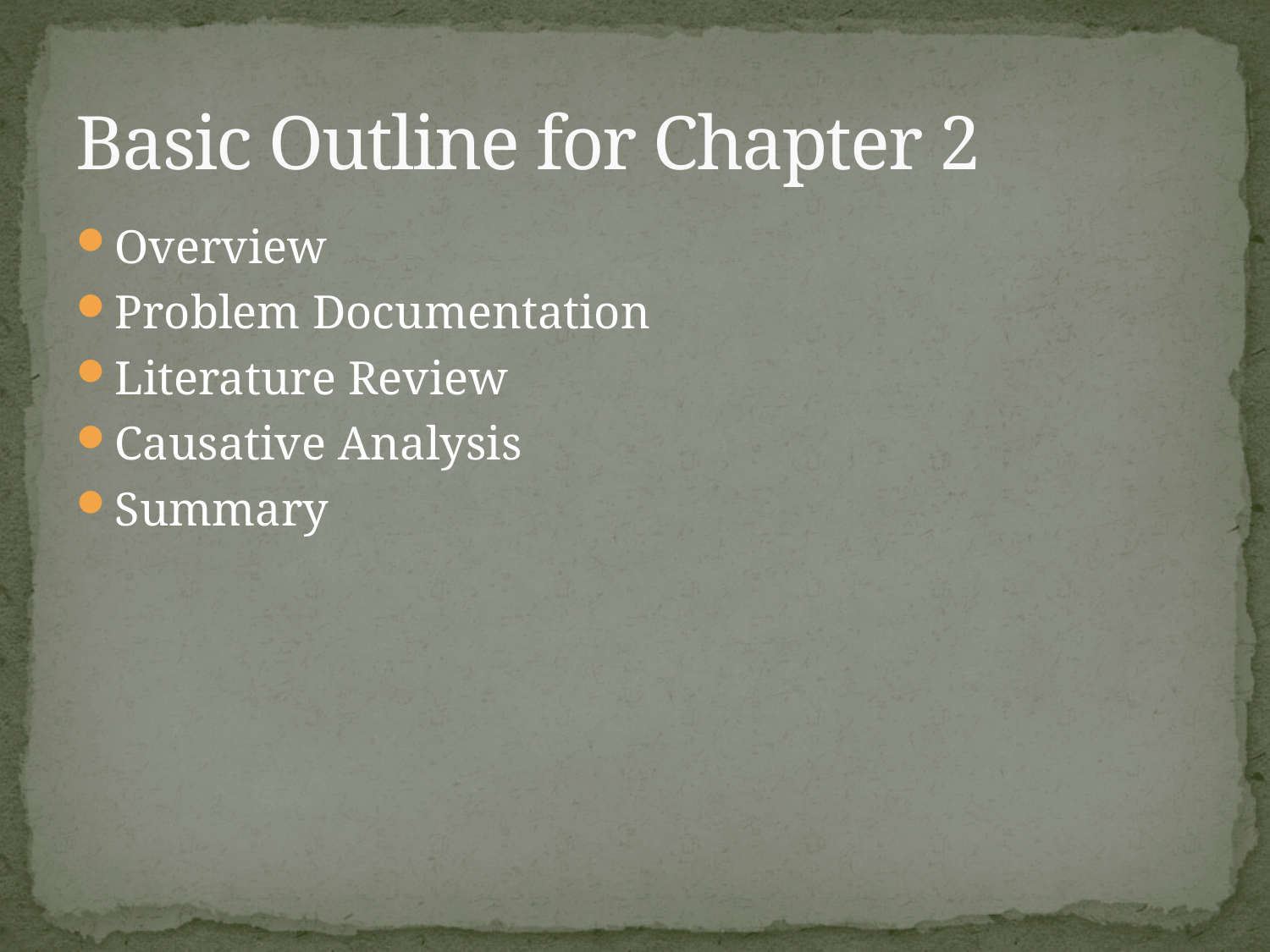

# Basic Outline for Chapter 2
Overview
Problem Documentation
Literature Review
Causative Analysis
Summary